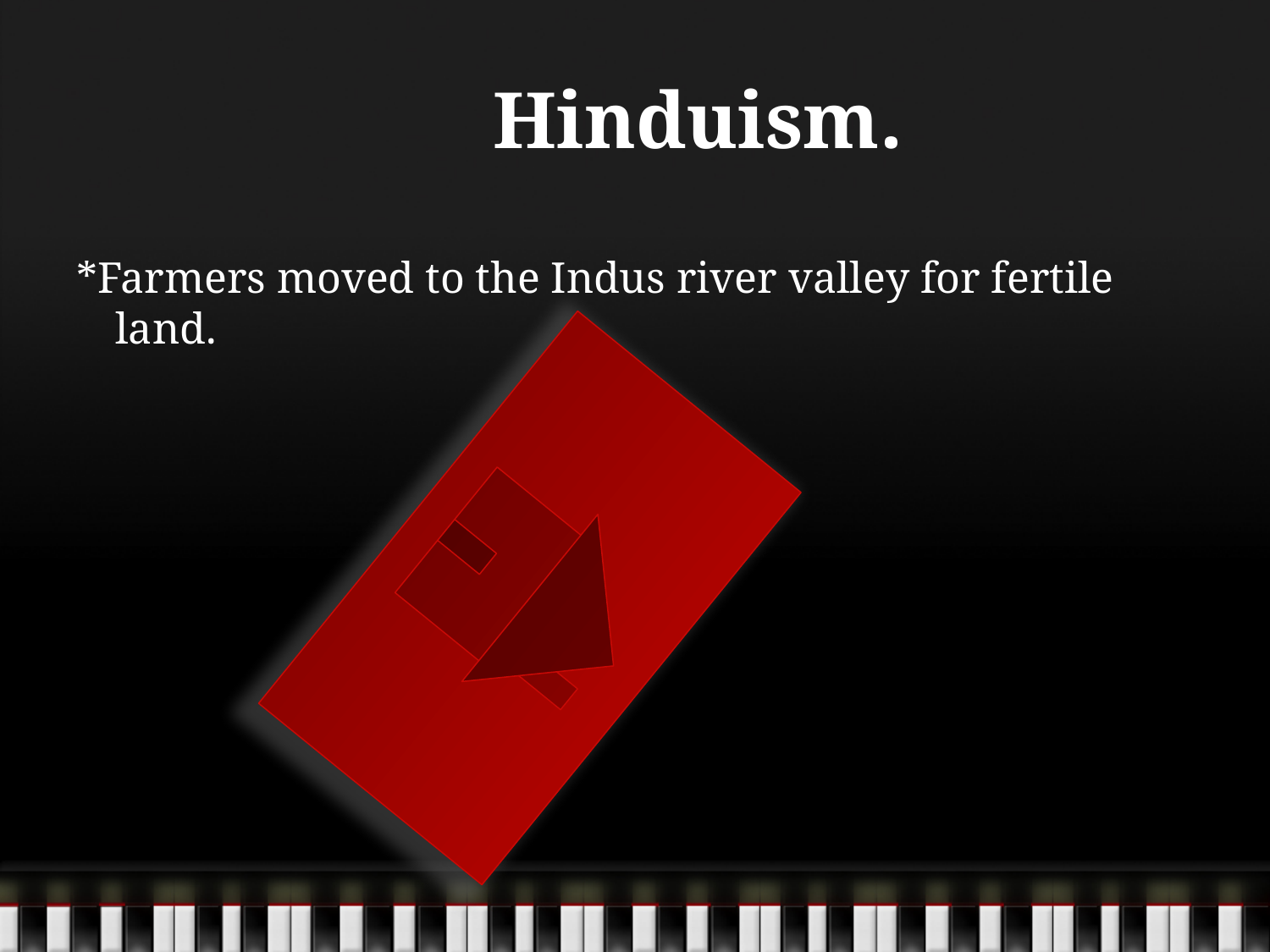

# Hinduism.
*Farmers moved to the Indus river valley for fertile land.